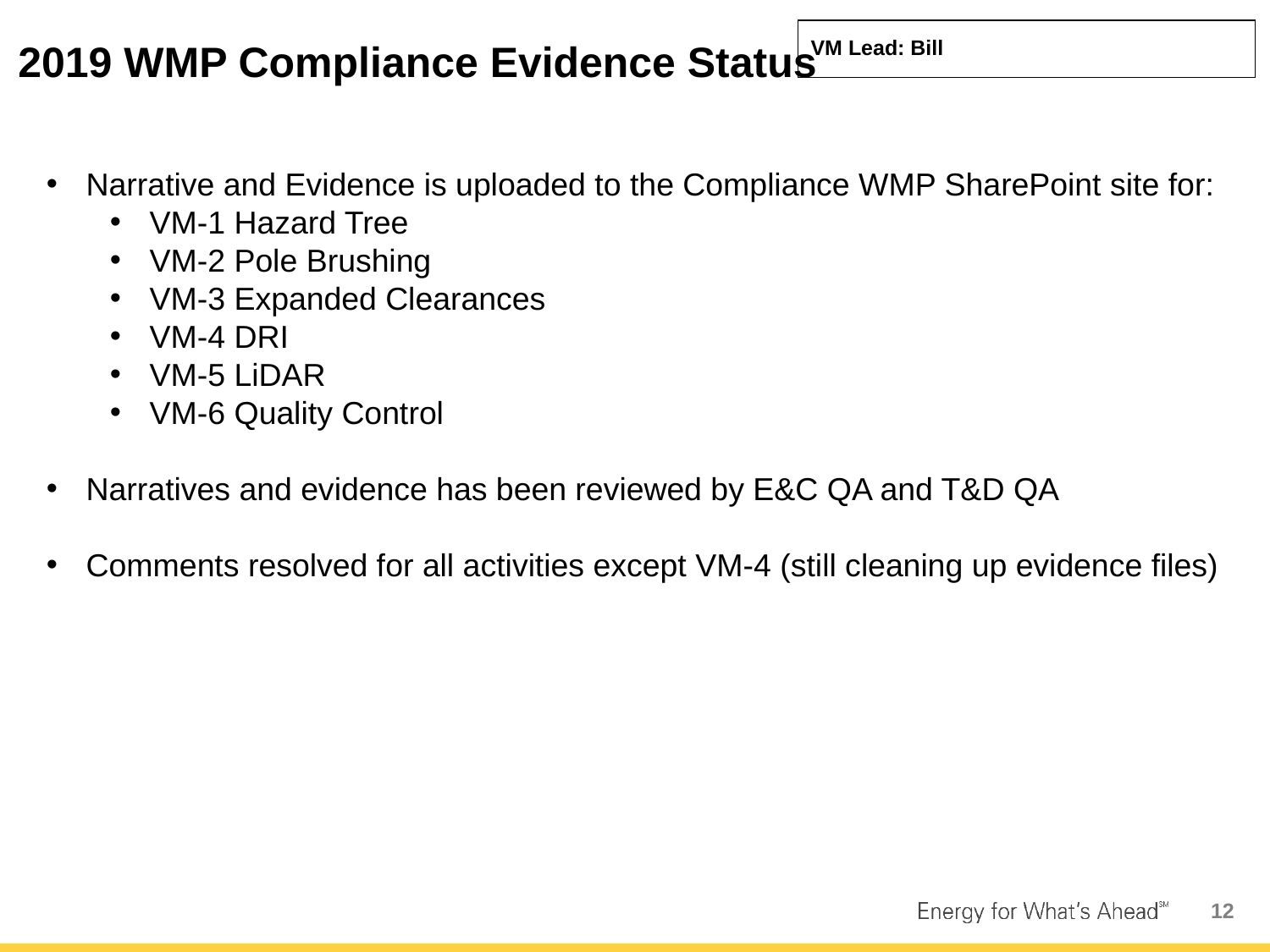

overall_0_132083107041691217 columns_2_132048702459405524 7_1_132048702466692635 10_1_132048702466852189 21_1_132048721872633283 23_1_132049640018006217 26_1_132049645698177263 29_1_132083107019594412 33_1_132083107019594412 13_1_132083204190616292
VM Lead: Bill
# 2019 WMP Compliance Evidence Status
Narrative and Evidence is uploaded to the Compliance WMP SharePoint site for:
VM-1 Hazard Tree
VM-2 Pole Brushing
VM-3 Expanded Clearances
VM-4 DRI
VM-5 LiDAR
VM-6 Quality Control

Narratives and evidence has been reviewed by E&C QA and T&D QA

Comments resolved for all activities except VM-4 (still cleaning up evidence files)